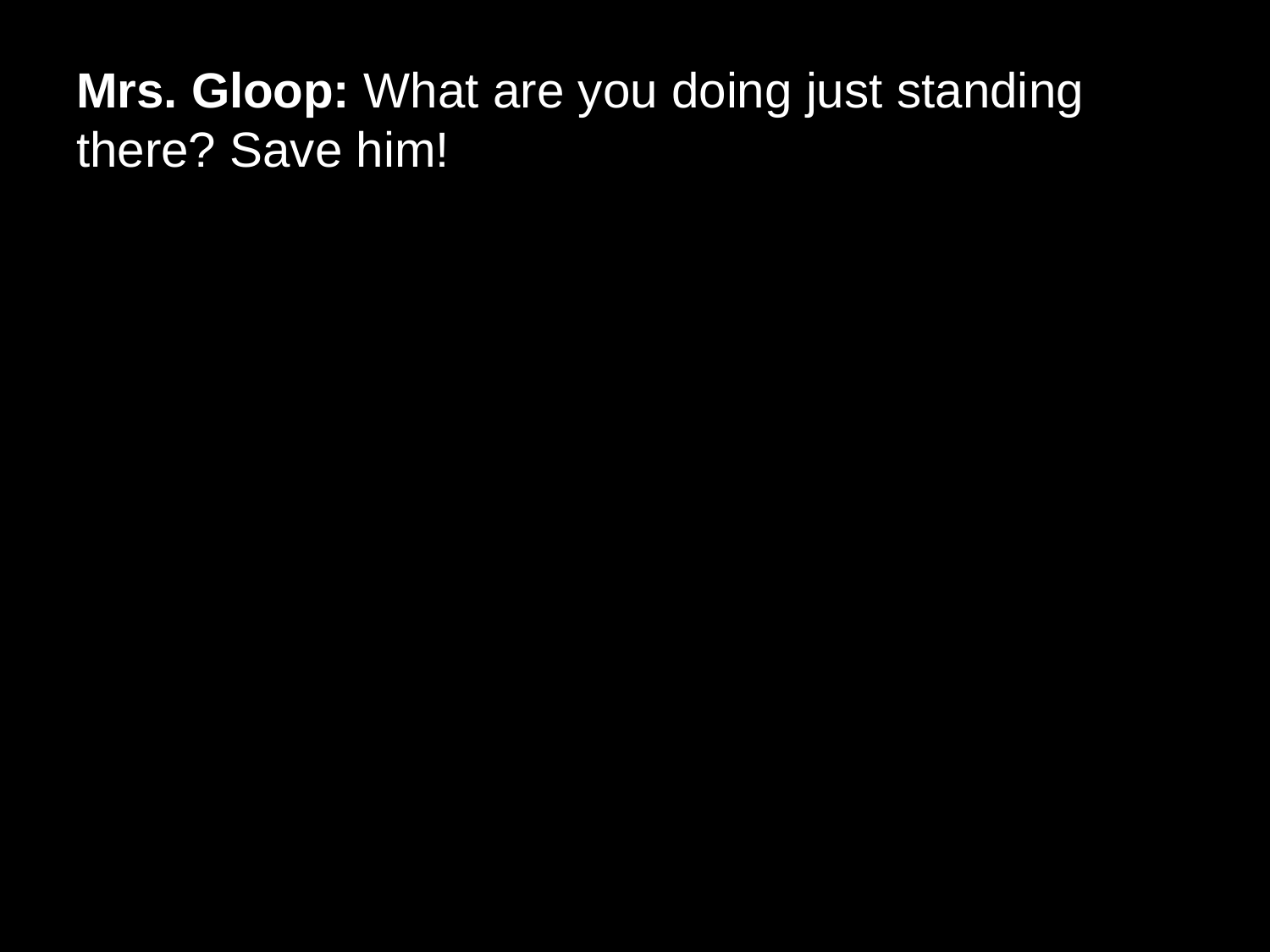

# Mrs. Gloop: What are you doing just standing there? Save him!